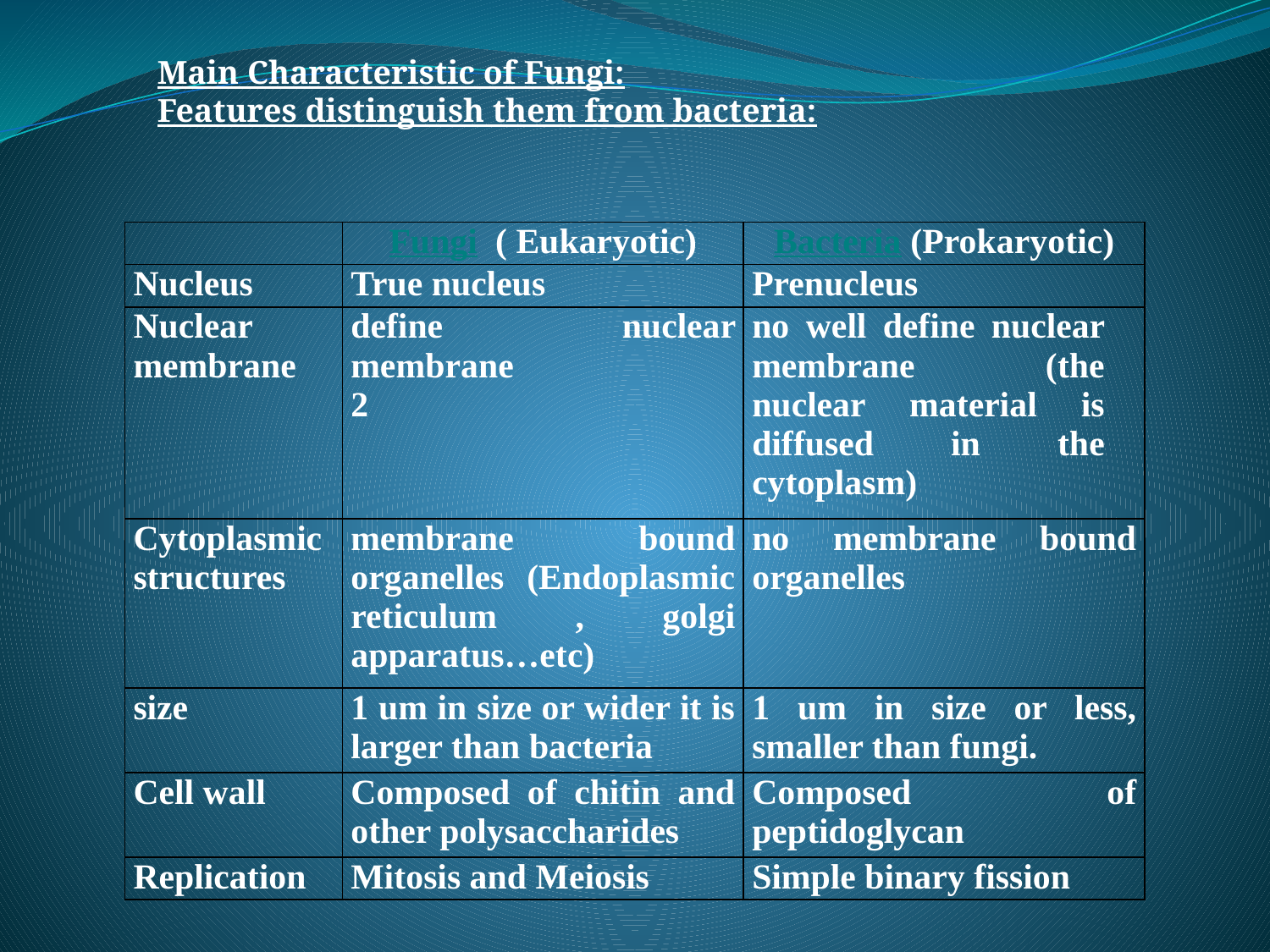

Main Characteristic of Fungi:
Features distinguish them from bacteria:
|  | Fungi ( Eukaryotic) | Bacteria (Prokaryotic) |
| --- | --- | --- |
| Nucleus | True nucleus | Prenucleus |
| Nuclear membrane | define nuclear membrane 2 | no well define nuclear membrane (the nuclear material is diffused in the cytoplasm) |
| Cytoplasmic structures | membrane bound organelles (Endoplasmic reticulum , golgi apparatus…etc) | no membrane bound organelles |
| size | 1 um in size or wider it is larger than bacteria | 1 um in size or less, smaller than fungi. |
| Cell wall | Composed of chitin and other polysaccharides | Composed of peptidoglycan |
| Replication | Mitosis and Meiosis | Simple binary fission |